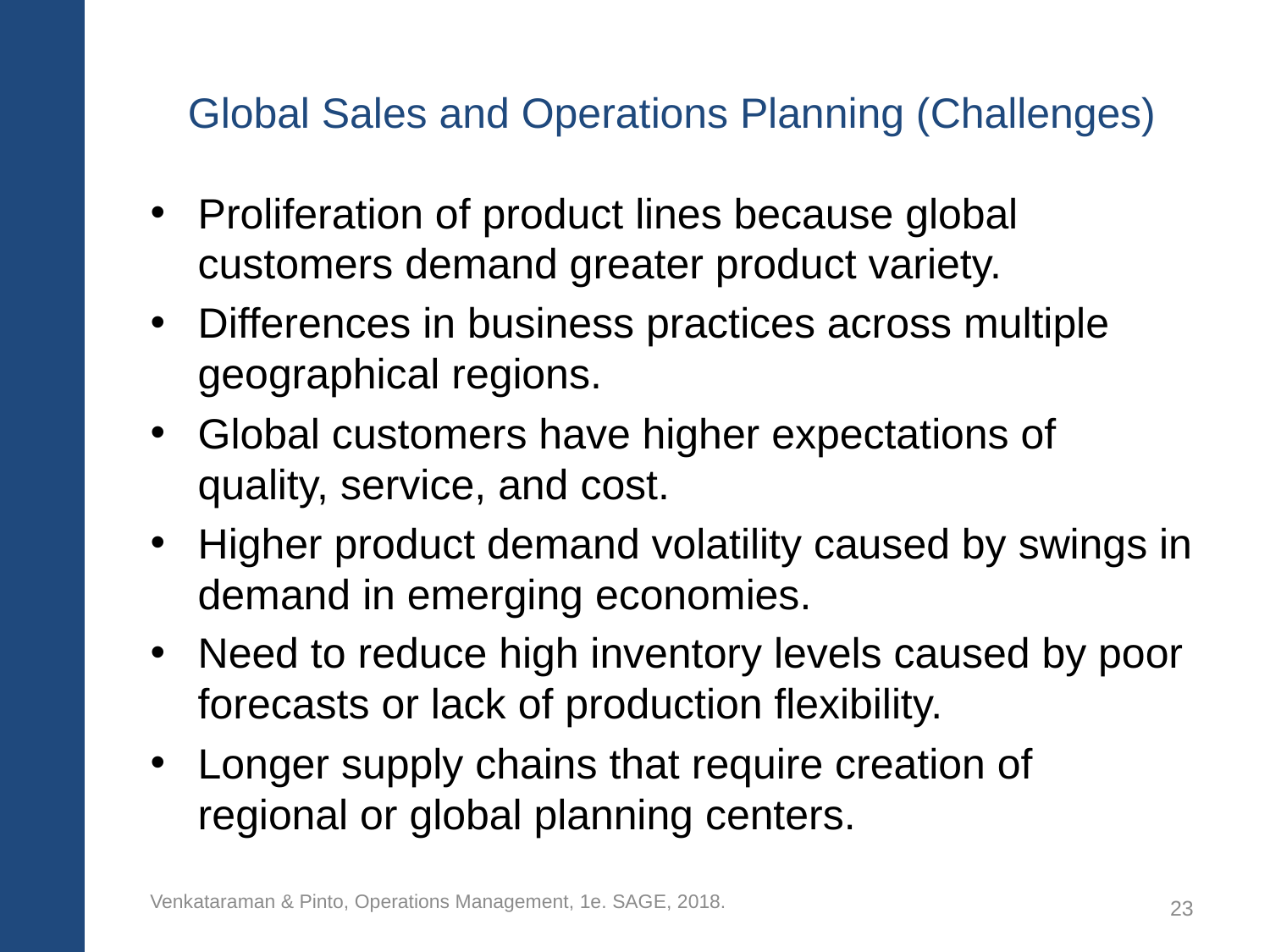

# Global Sales and Operations Planning (Challenges)
Proliferation of product lines because global customers demand greater product variety.
Differences in business practices across multiple geographical regions.
Global customers have higher expectations of quality, service, and cost.
Higher product demand volatility caused by swings in demand in emerging economies.
Need to reduce high inventory levels caused by poor forecasts or lack of production flexibility.
Longer supply chains that require creation of regional or global planning centers.
Venkataraman & Pinto, Operations Management, 1e. SAGE, 2018.
23